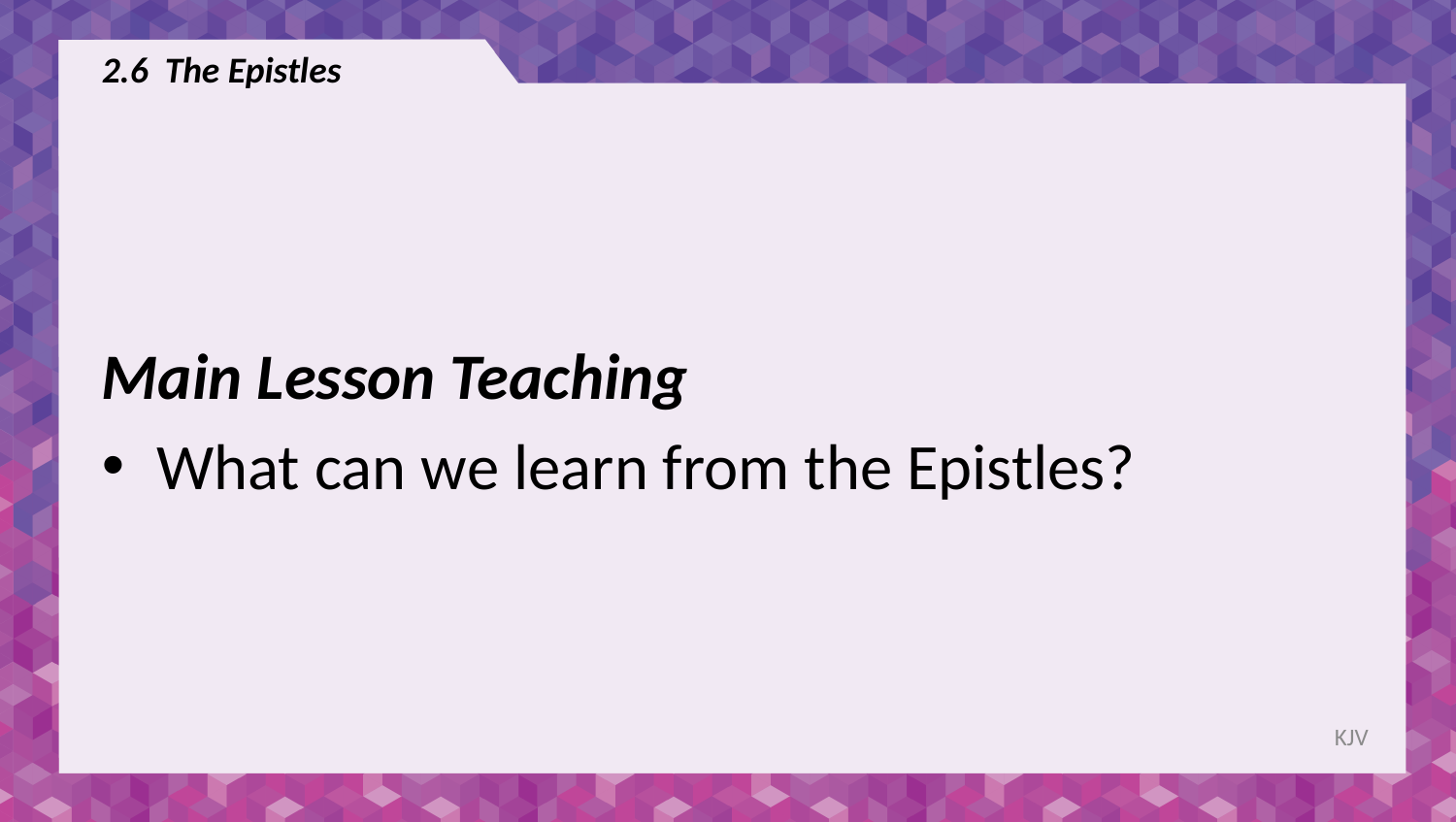

# 2.6  The Epistles
Main Lesson Teaching
What can we learn from the Epistles?
KJV